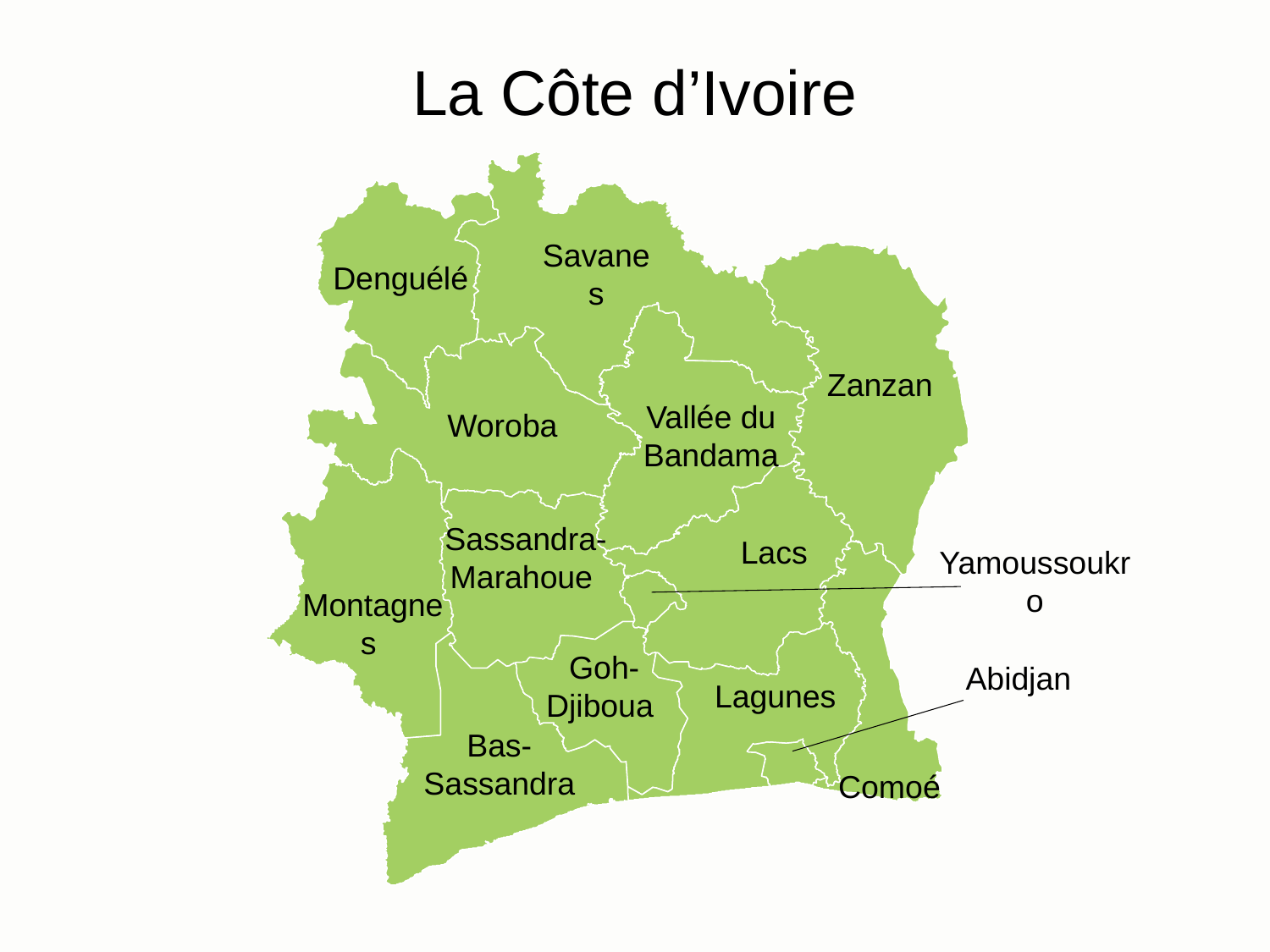

# La Côte d’Ivoire

Savanes
Denguélé
Zanzan
Vallée du Bandama
Woroba
Sassandra-Marahoue
Lacs
Yamoussoukro
Montagnes
Goh-
Djiboua
Lagunes
Abidjan

Bas-Sassandra
Comoé